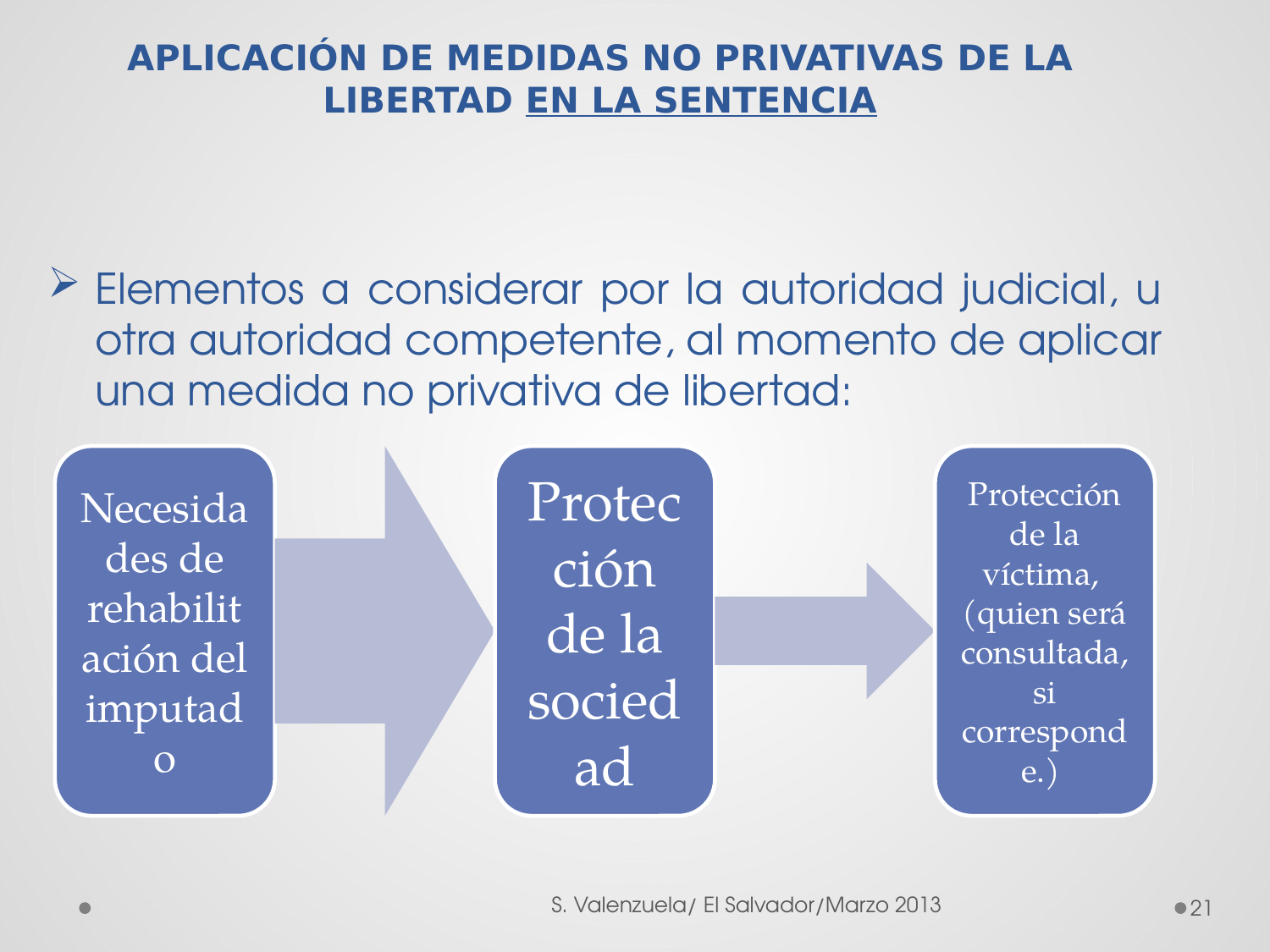

# APLICACIÓN DE MEDIDAS NO PRIVATIVAS DE LA LIBERTAD EN LA SENTENCIA

Elementos a considerar por la autoridad judicial, u otra autoridad competente, al momento de aplicar una medida no privativa de libertad:
Necesidades de rehabilitación del imputado
Protección de la sociedad
Protección de la víctima,
(quien será consultada, si corresponde.)
S. Valenzuela/ El Salvador/Marzo 2013
21